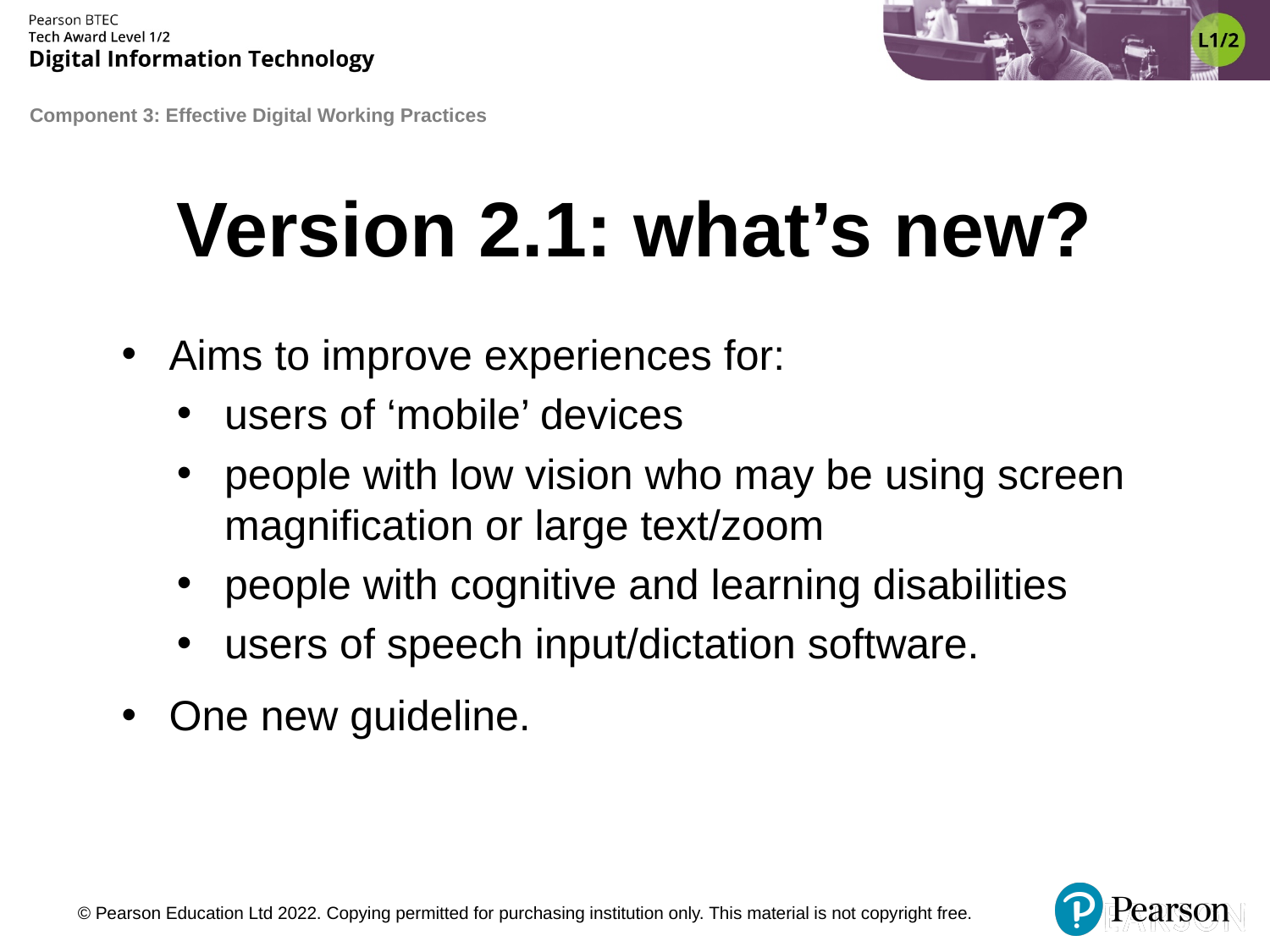

# Version 2.1: what’s new?
Aims to improve experiences for:
users of ‘mobile’ devices
people with low vision who may be using screen magnification or large text/zoom
people with cognitive and learning disabilities
users of speech input/dictation software.
One new guideline.
© Pearson Education Ltd 2022. Copying permitted for purchasing institution only. This material is not copyright free.